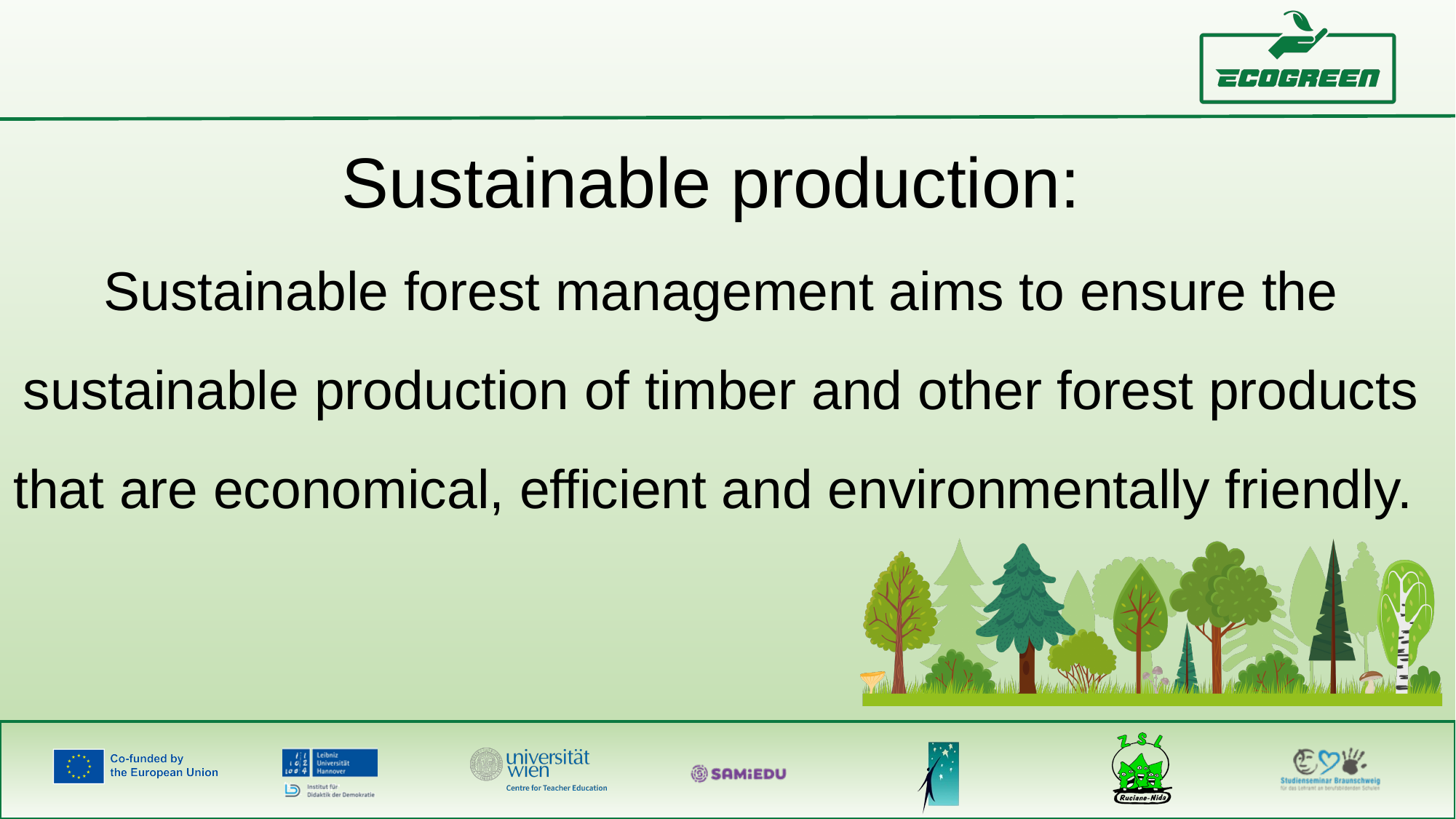

Sustainable production:
Sustainable forest management aims to ensure the sustainable production of timber and other forest products that are economical, efficient and environmentally friendly.